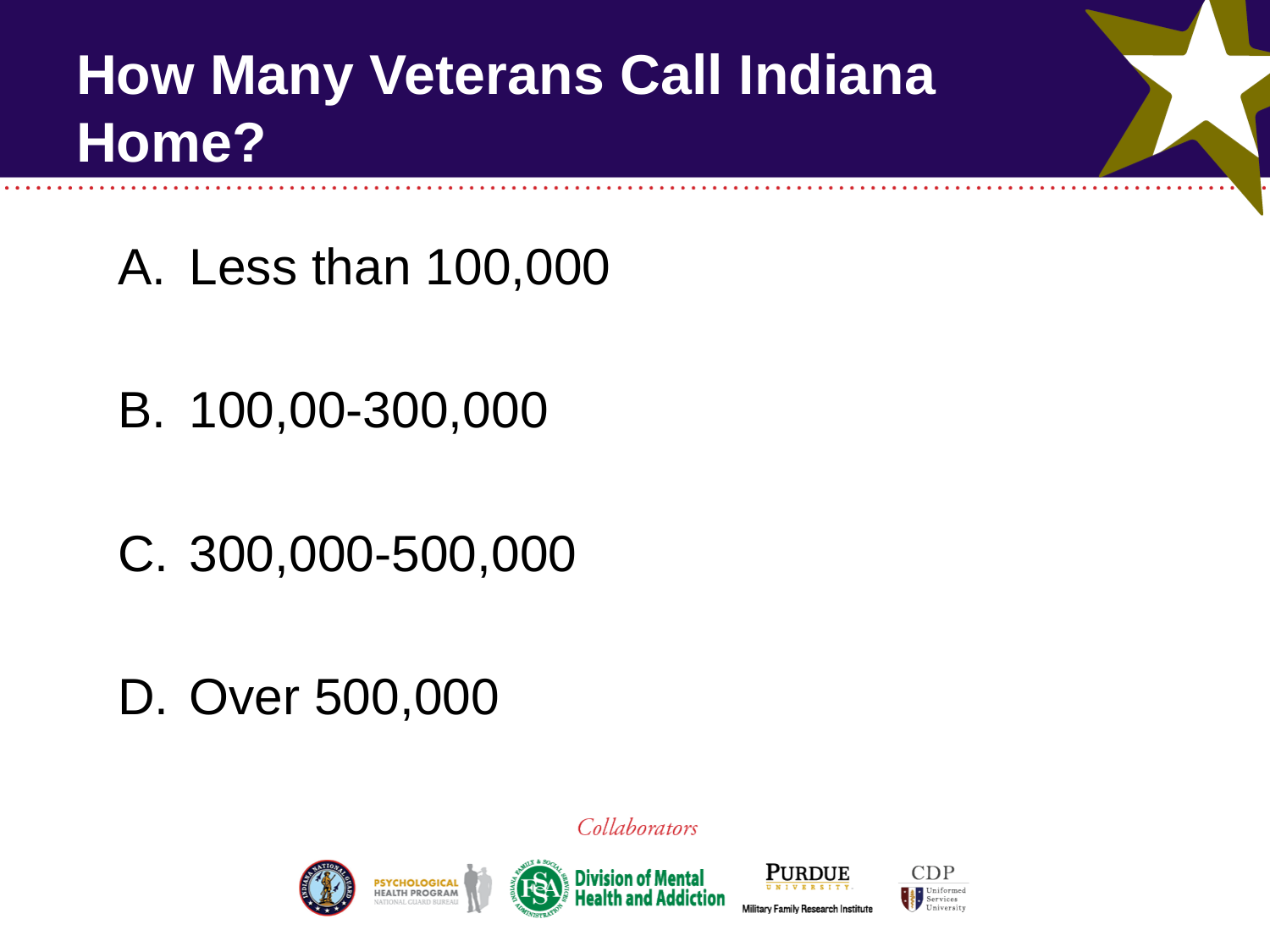

# How Many Veterans Call Indiana Home?
Less than 100,000

100,00-300,000

300,000-500,000

Over 500,000